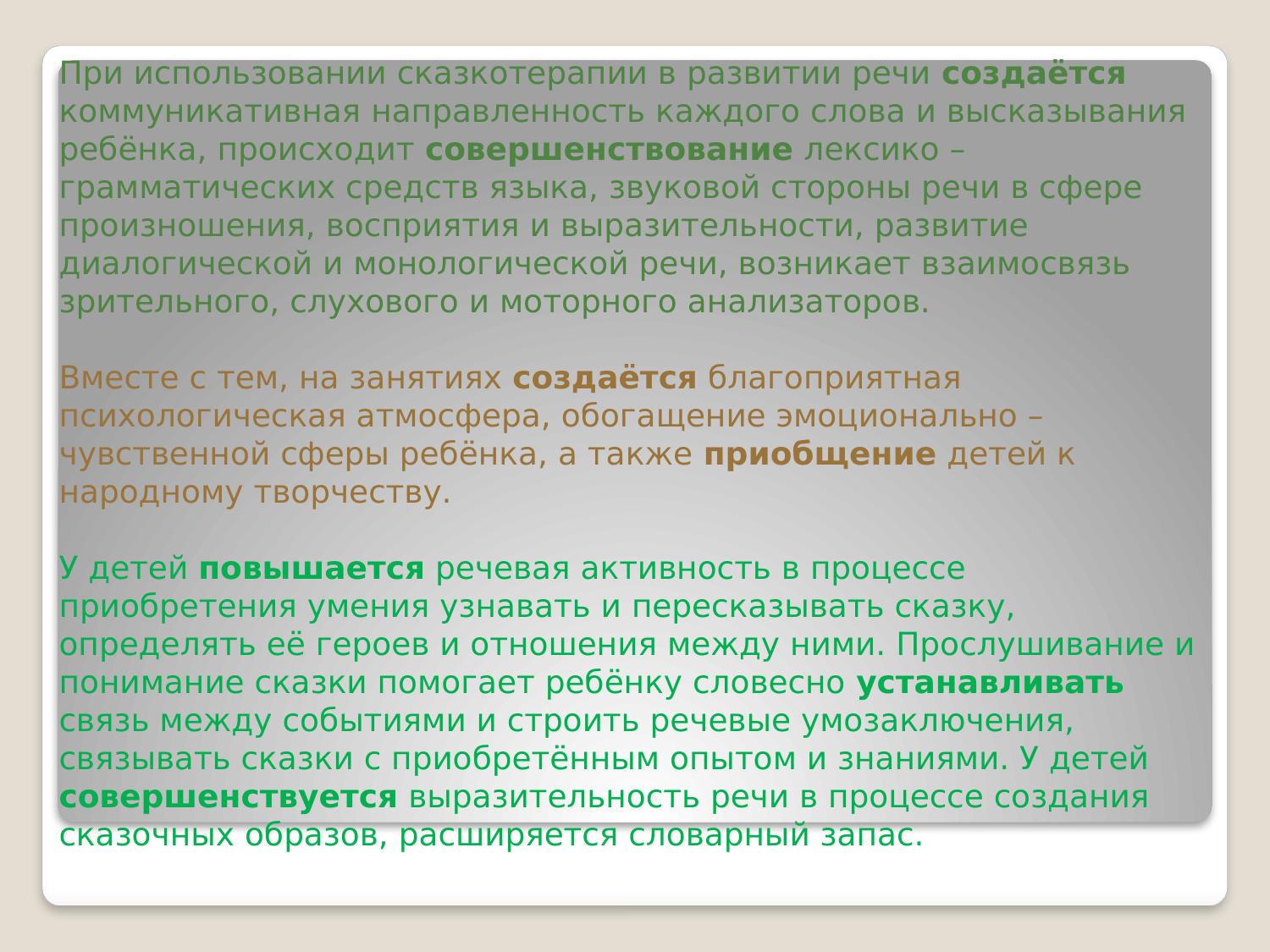

При использовании сказкотерапии в развитии речи создаётся коммуникативная направленность каждого слова и высказывания ребёнка, происходит совершенствование лексико – грамматических средств языка, звуковой стороны речи в сфере произношения, восприятия и выразительности, развитие диалогической и монологической речи, возникает взаимосвязь зрительного, слухового и моторного анализаторов.

Вместе с тем, на занятиях создаётся благоприятная психологическая атмосфера, обогащение эмоционально – чувственной сферы ребёнка, а также приобщение детей к народному творчеству.

У детей повышается речевая активность в процессе приобретения умения узнавать и пересказывать сказку, определять её героев и отношения между ними. Прослушивание и понимание сказки помогает ребёнку словесно устанавливать связь между событиями и строить речевые умозаключения, связывать сказки с приобретённым опытом и знаниями. У детей совершенствуется выразительность речи в процессе создания сказочных образов, расширяется словарный запас.